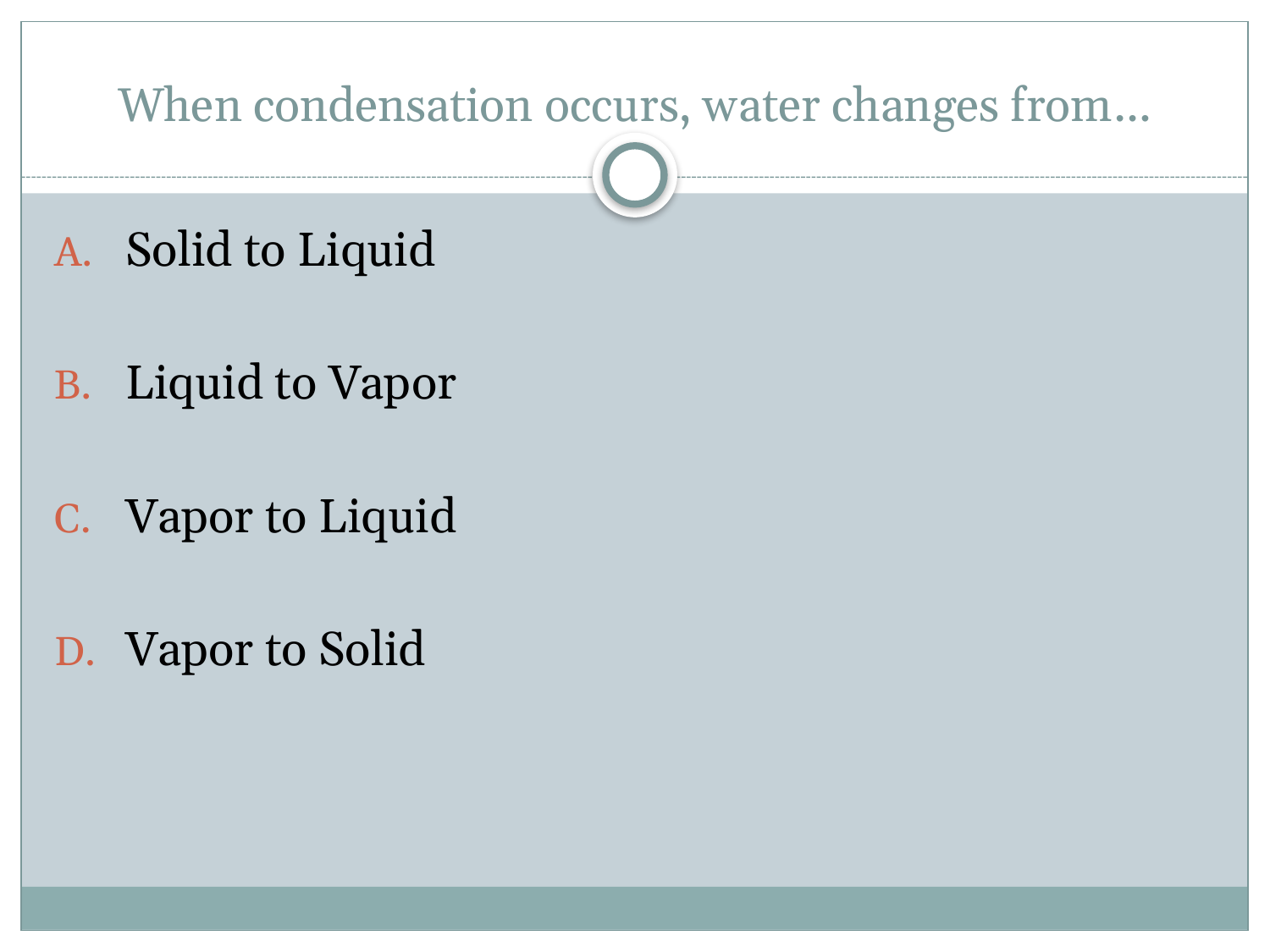

# When condensation occurs, water changes from…
Solid to Liquid

Liquid to Vapor

Vapor to Liquid

Vapor to Solid